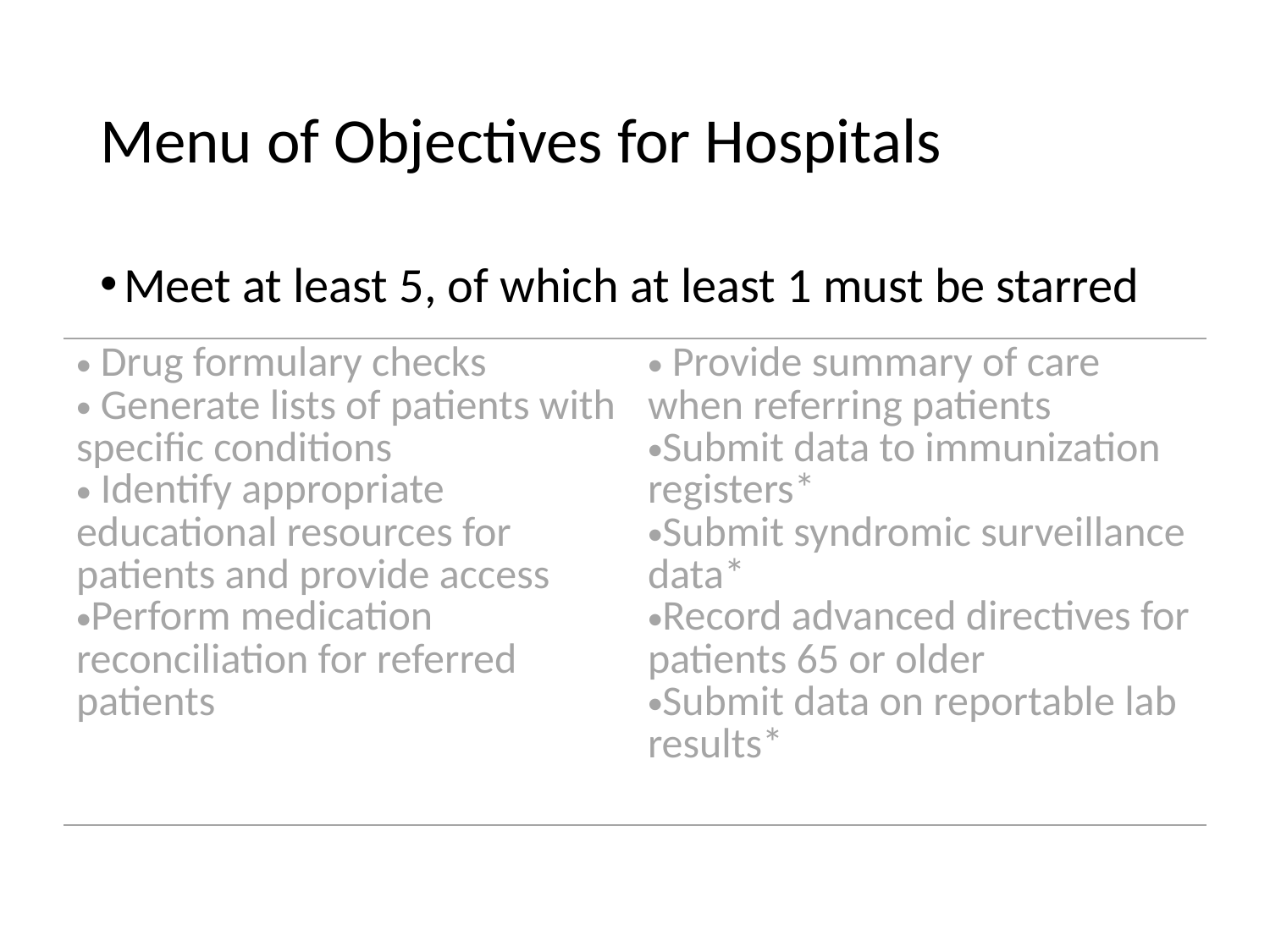

# Menu of Objectives for Hospitals
Meet at least 5, of which at least 1 must be starred
| Drug formulary checks Generate lists of patients with specific conditions Identify appropriate educational resources for patients and provide access Perform medication reconciliation for referred patients | Provide summary of care when referring patients Submit data to immunization registers\* Submit syndromic surveillance data\* Record advanced directives for patients 65 or older Submit data on reportable lab results\* |
| --- | --- |